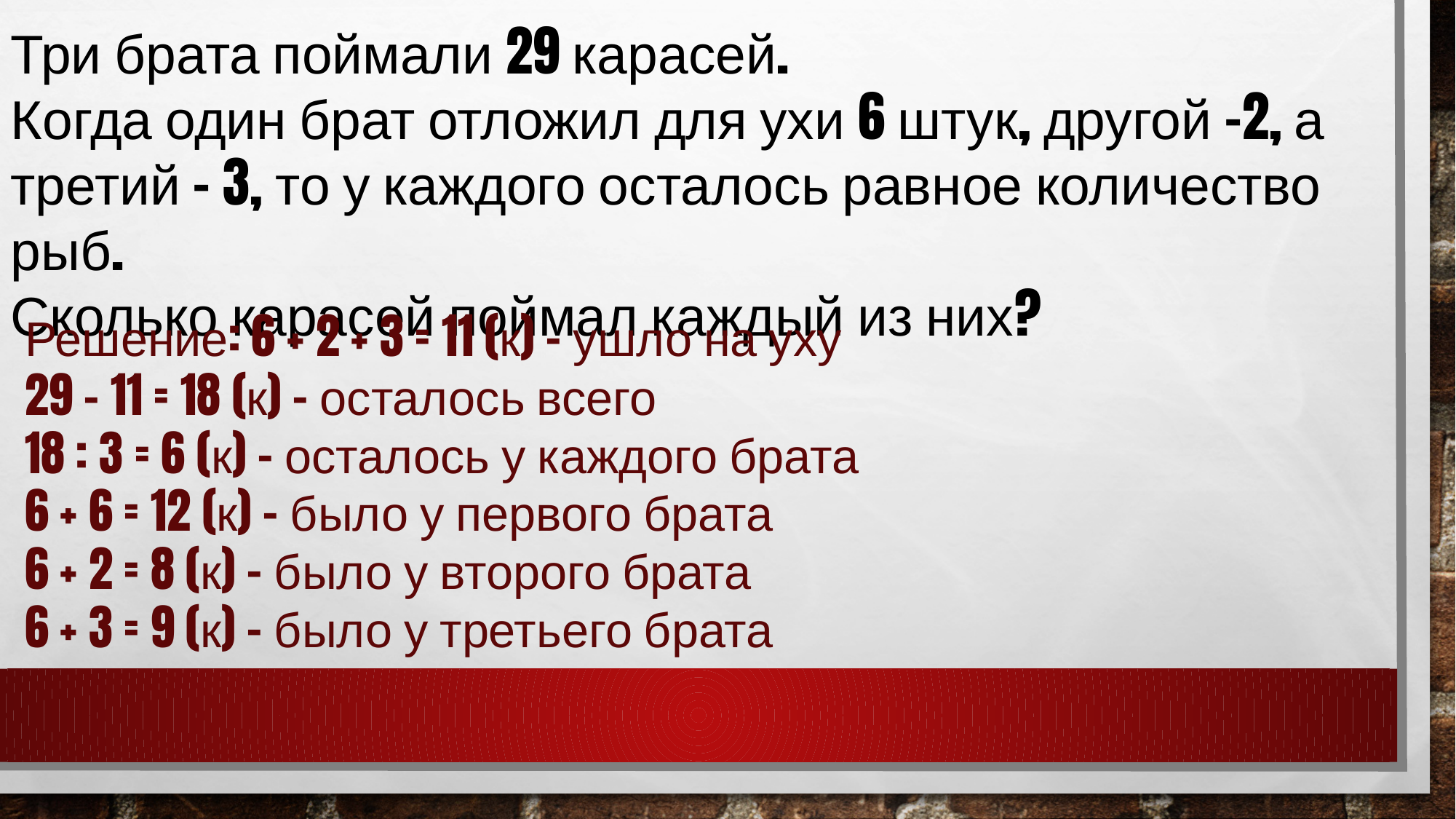

Три брата поймали 29 карасей.
Когда один брат отложил для ухи 6 штук, другой -2, а третий – 3, то у каждого осталось равное количество рыб.
Сколько карасей поймал каждый из них?
Решение: 6 + 2 + 3 = 11 (к) - ушло на уху
29 - 11 = 18 (к) - осталось всего
18 : 3 = 6 (к) - осталось у каждого брата
6 + 6 = 12 (к) – было у первого брата
6 + 2 = 8 (к) - было у второго брата
6 + 3 = 9 (к) – было у третьего брата